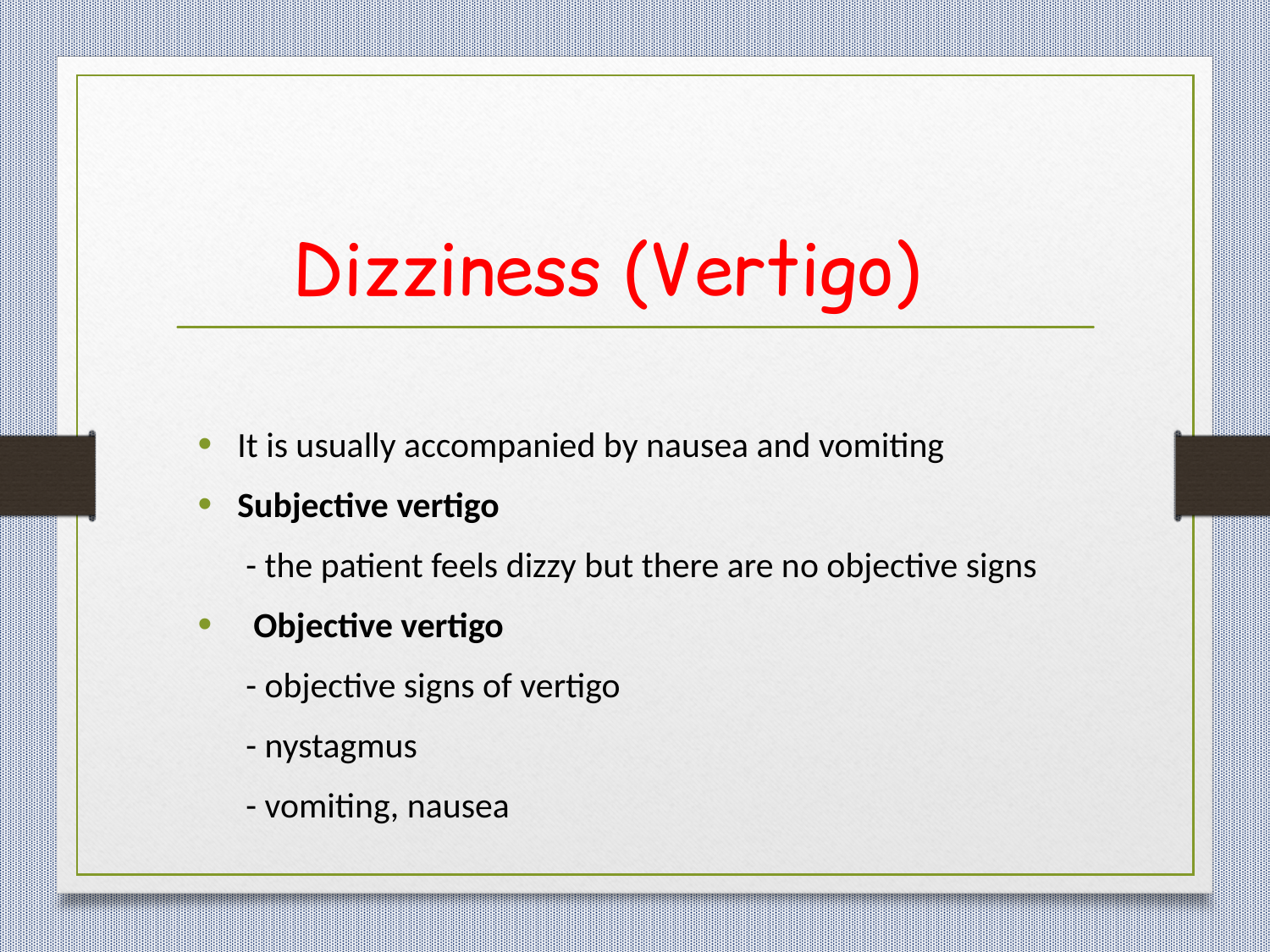

# Dizziness (Vertigo)
It is usually accompanied by nausea and vomiting
Subjective vertigo
      - the patient feels dizzy but there are no objective signs
  Objective vertigo
      - objective signs of vertigo
      - nystagmus
      - vomiting, nausea